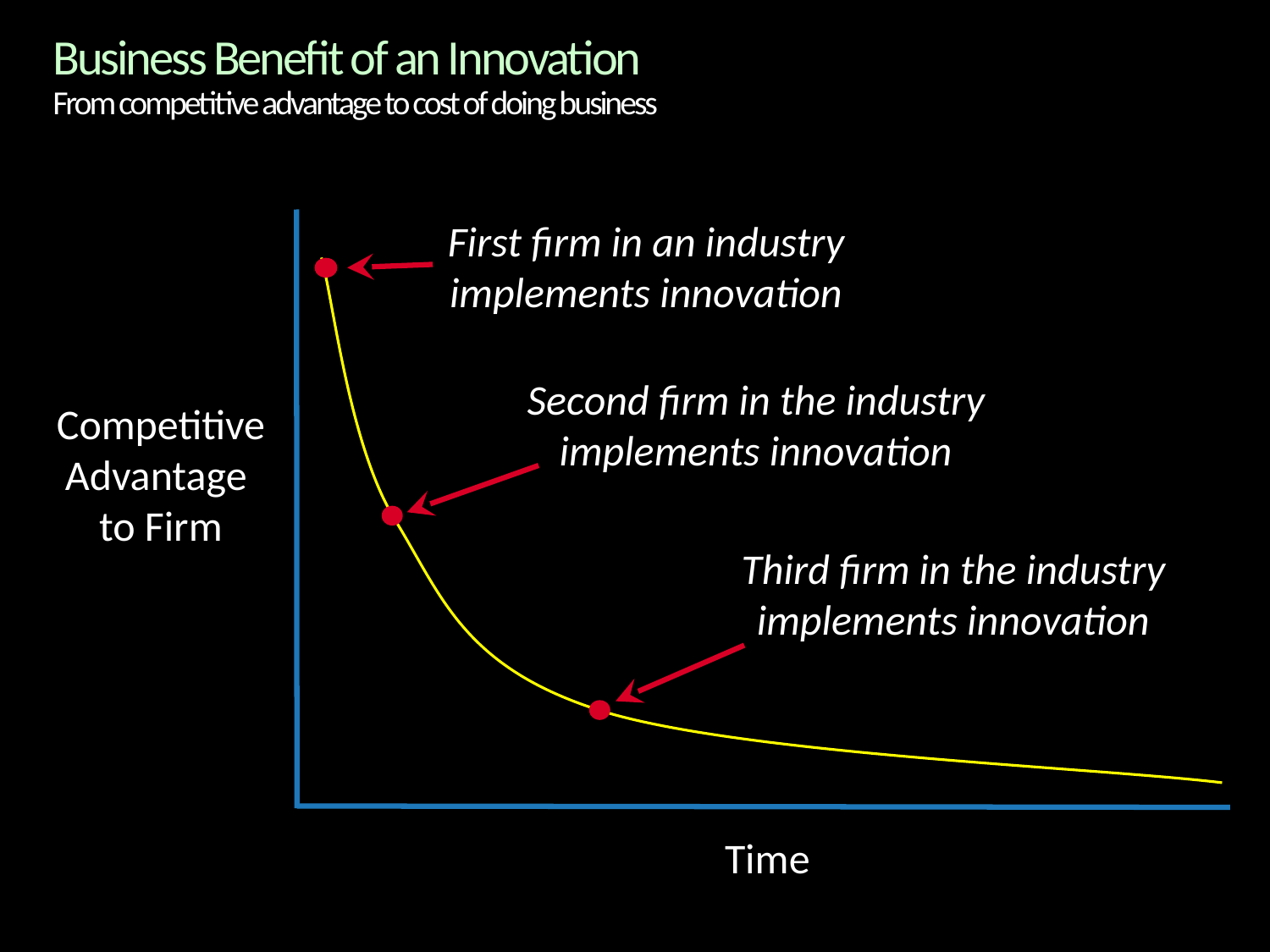

# Business Benefit of an Innovation From competitive advantage to cost of doing business
First firm in an industry implements innovation

Second firm in the industry implements innovation

Competitive
Advantage
to Firm
Third firm in the industry implements innovation

Time